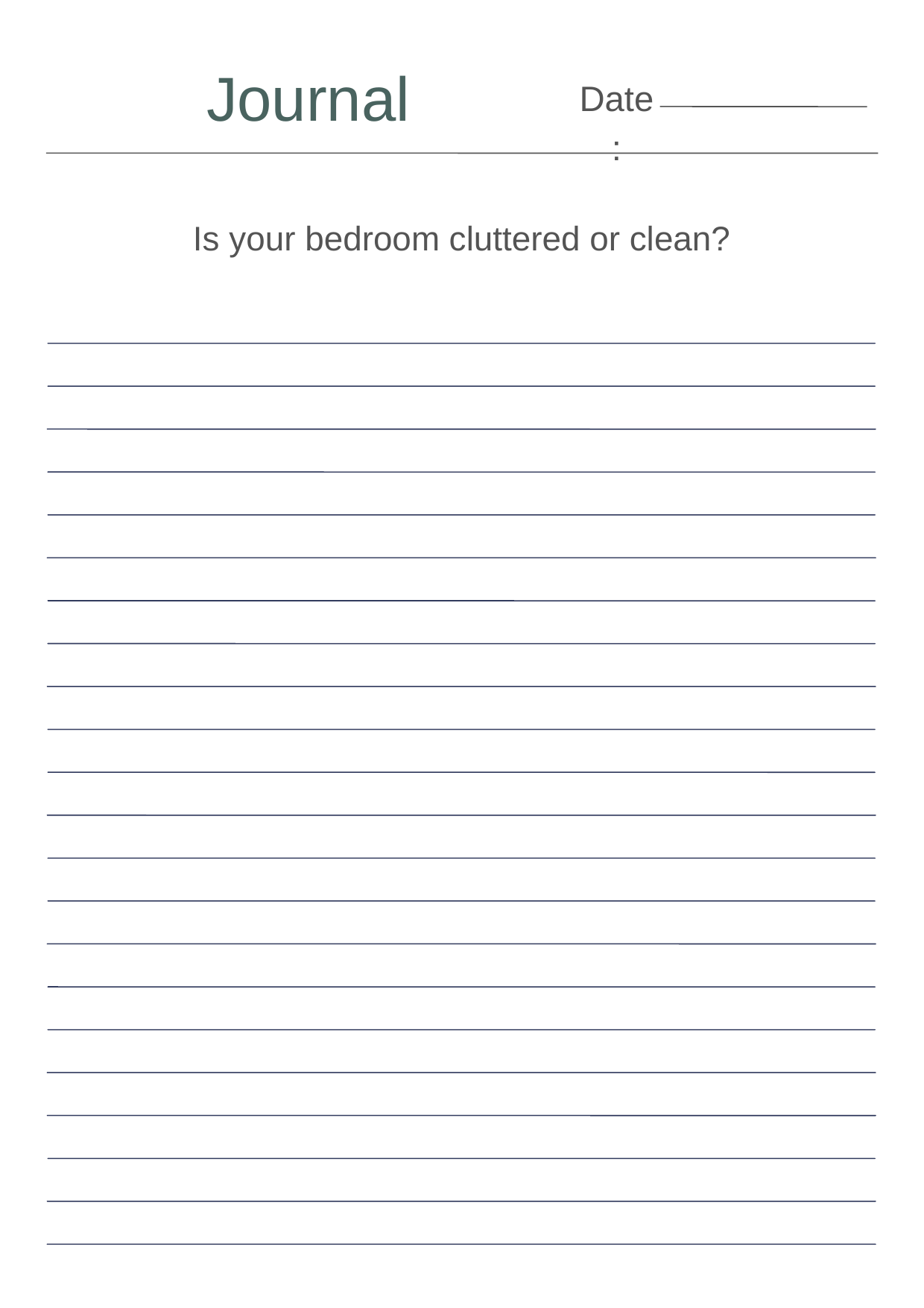

Journal
Date:

Is your bedroom cluttered or clean?